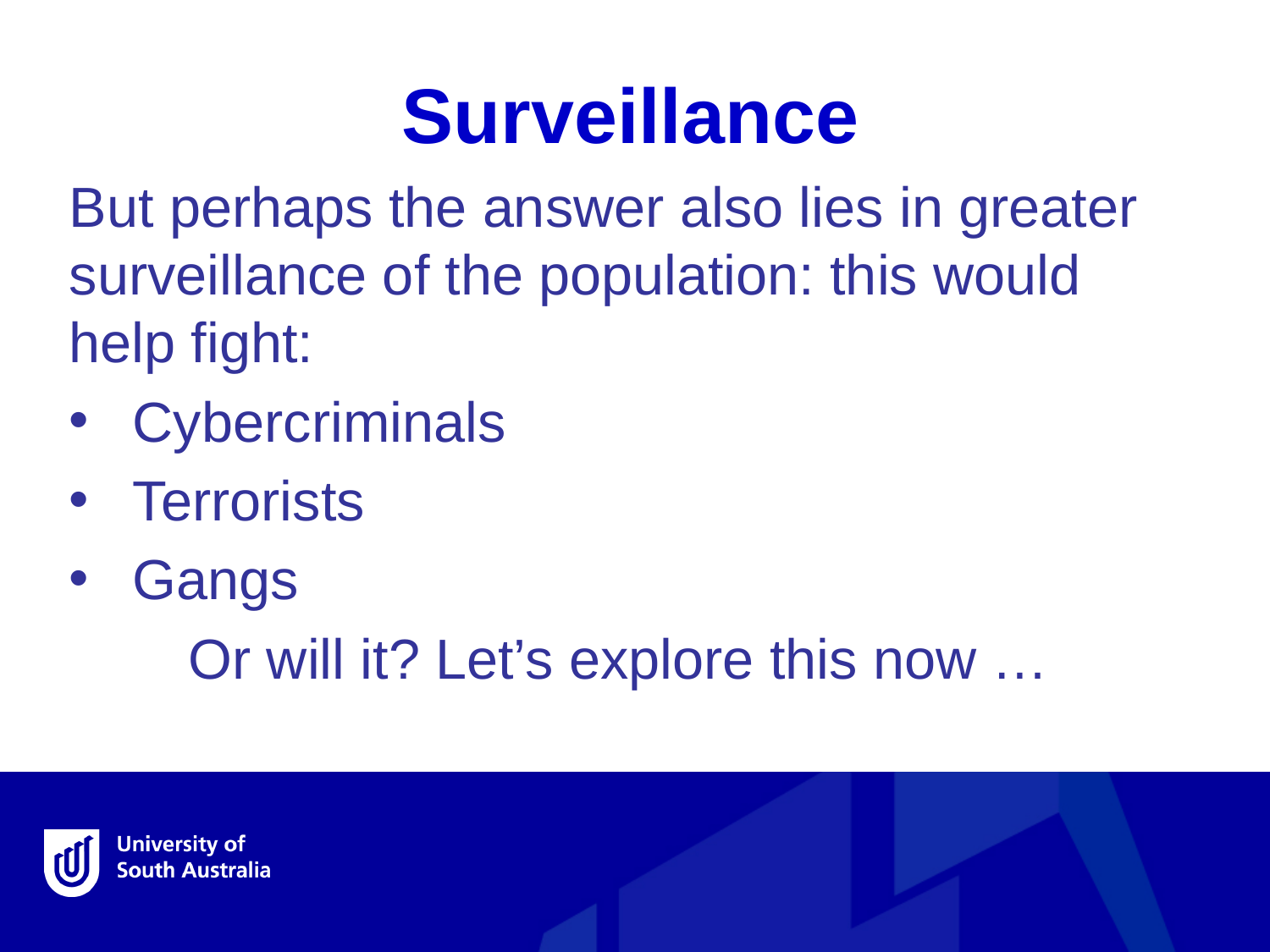

Surveillance
But perhaps the answer also lies in greater surveillance of the population: this would help fight:
Cybercriminals
Terrorists
Gangs
Or will it? Let’s explore this now …